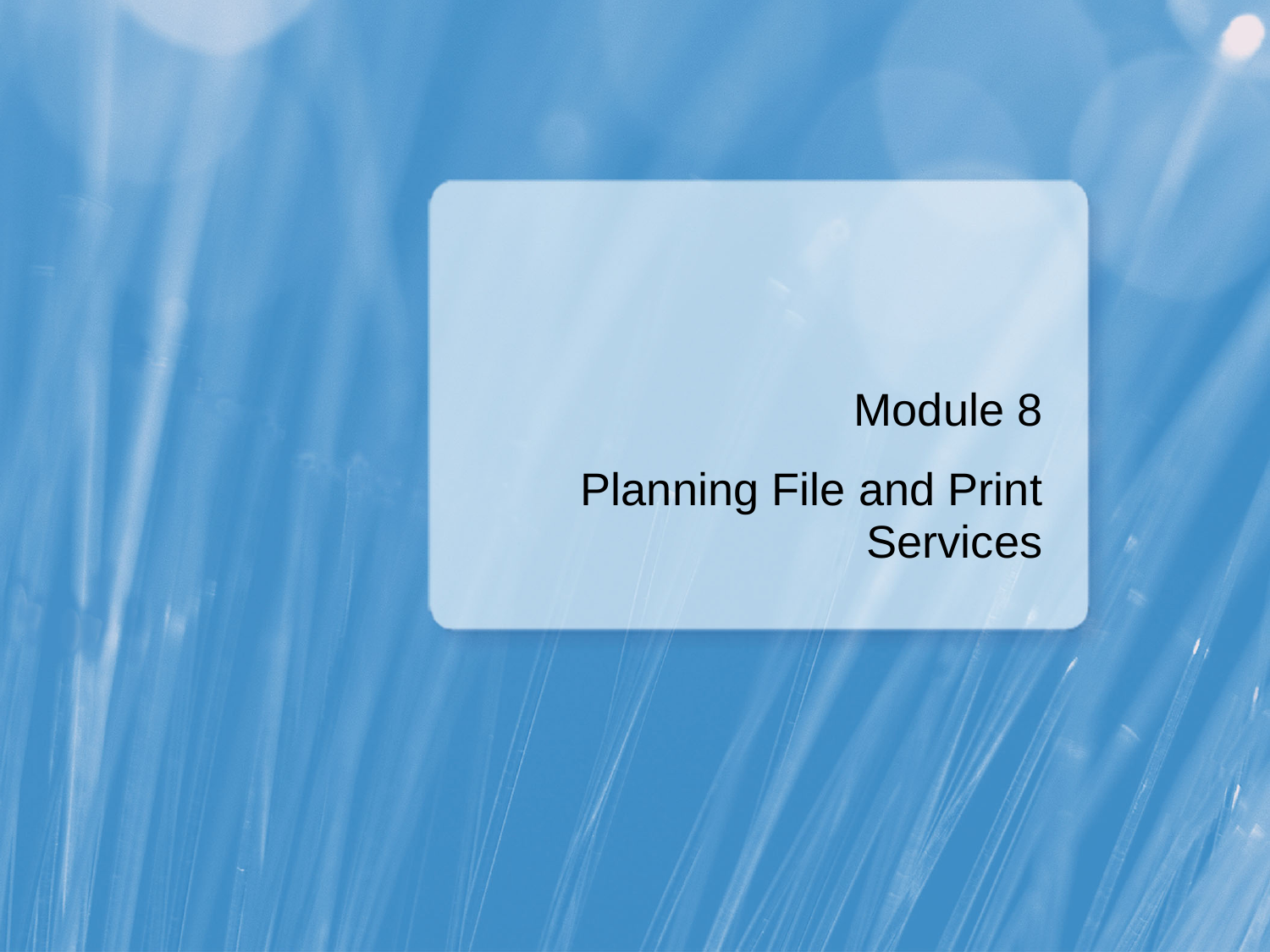

Module 8
Planning File and Print Services